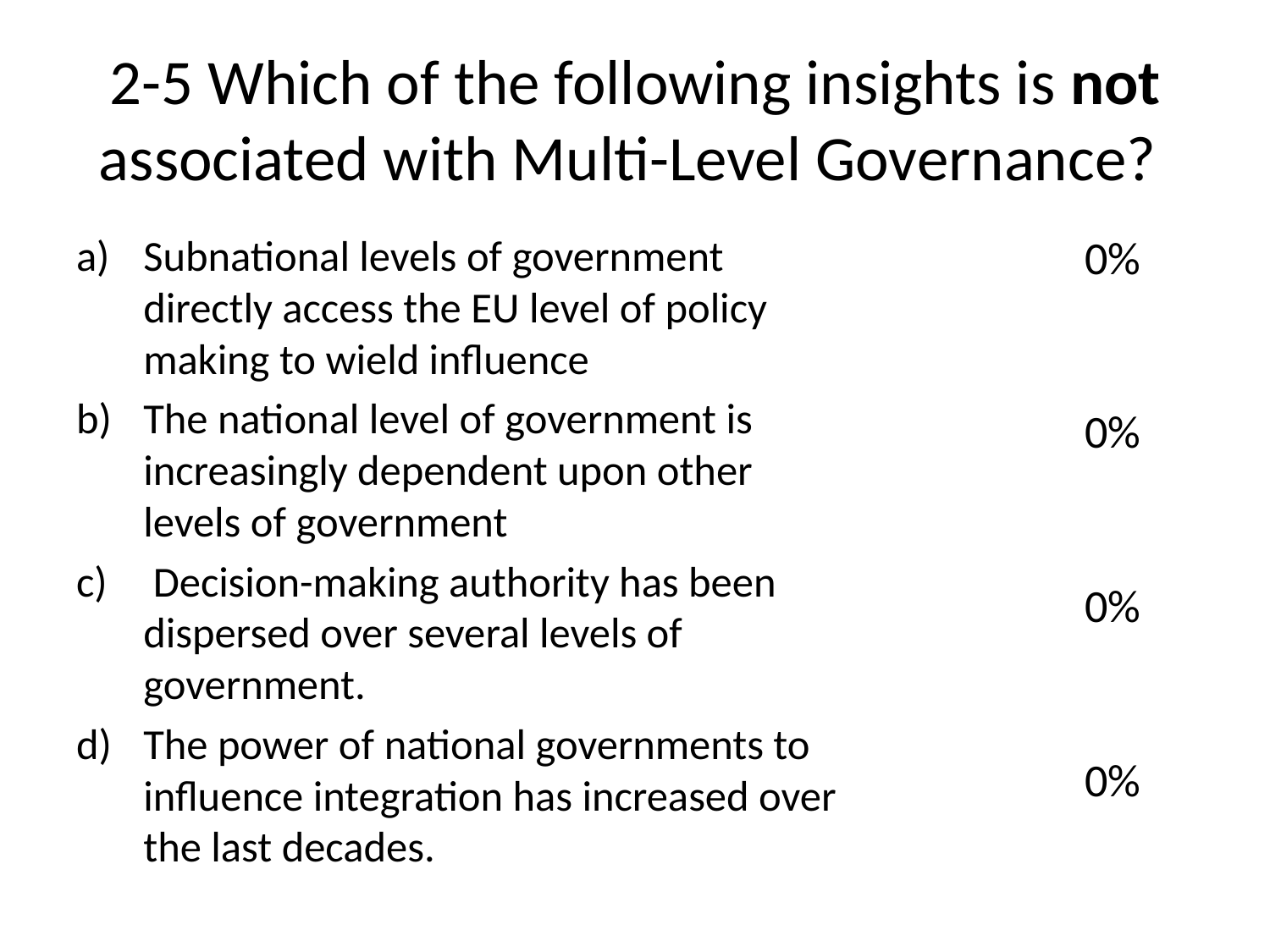

# 2-5 Which of the following insights is not associated with Multi-Level Governance?
Subnational levels of government directly access the EU level of policy making to wield influence
The national level of government is increasingly dependent upon other levels of government
 Decision-making authority has been dispersed over several levels of government.
The power of national governments to influence integration has increased over the last decades.
0%
0%
0%
0%